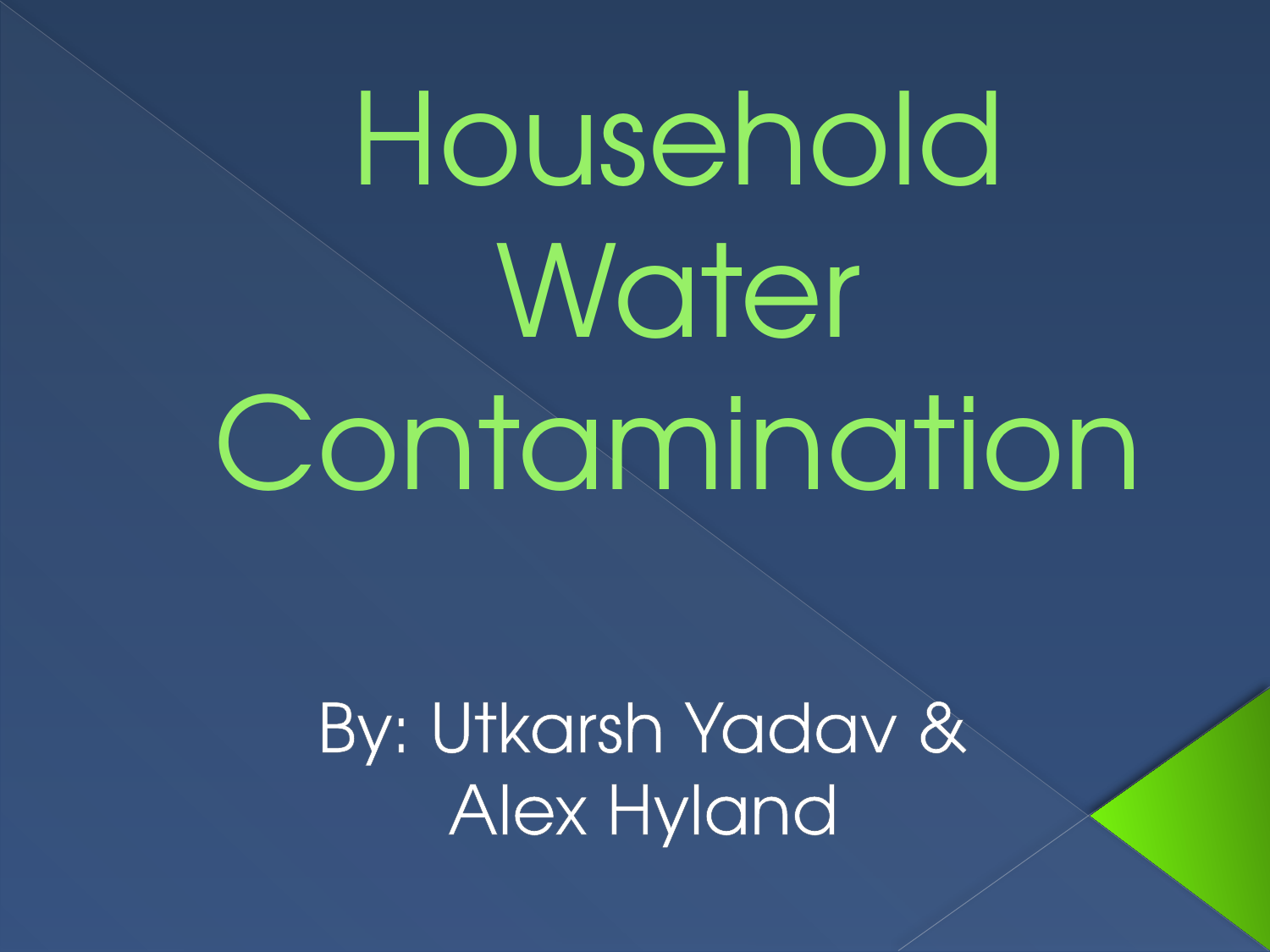

# Household Water Contamination

By: Utkarsh Yadav &
Alex Hyland